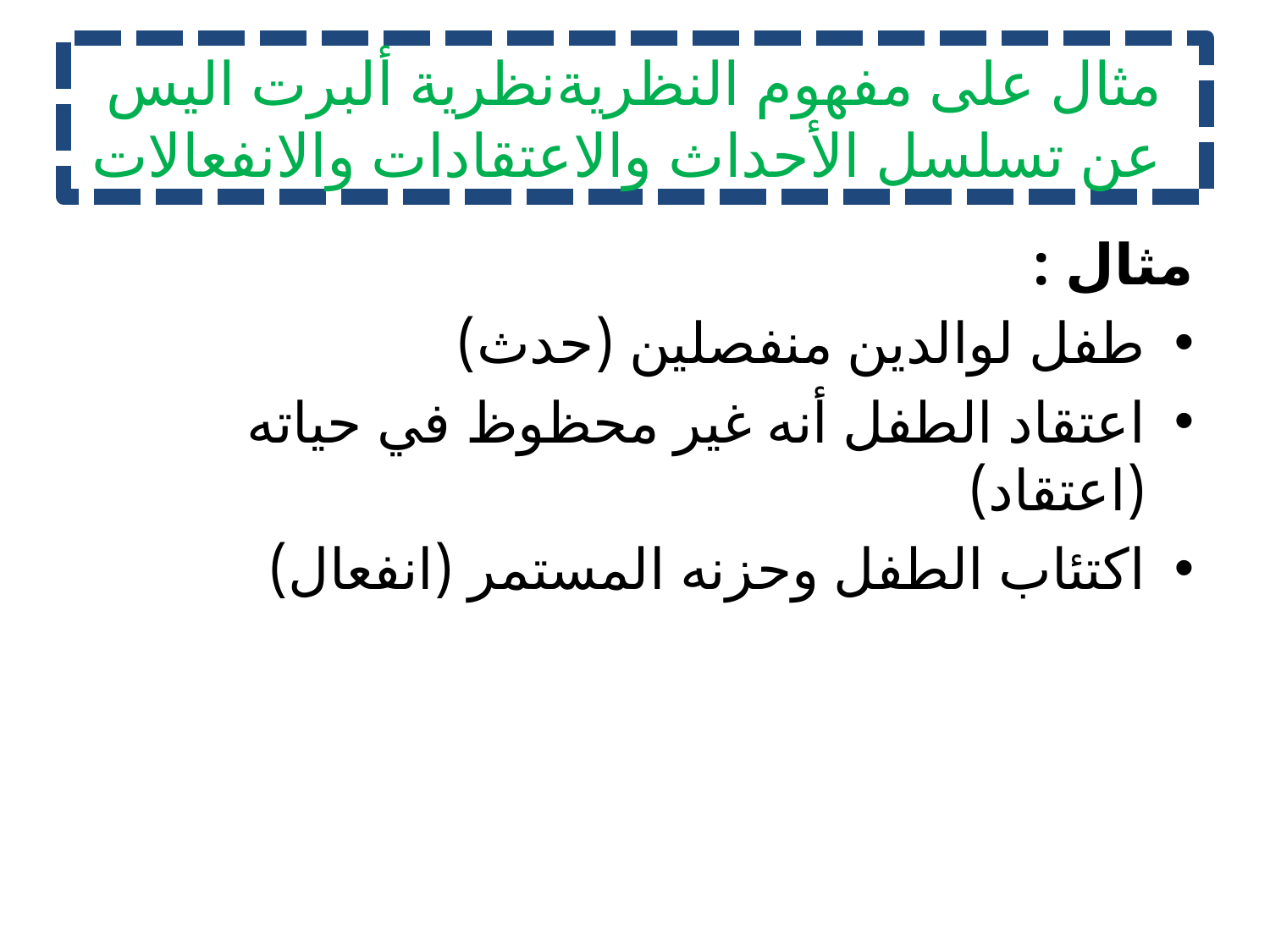

# مثال على مفهوم النظريةنظرية ألبرت اليس عن تسلسل الأحداث والاعتقادات والانفعالات
مثال :
طفل لوالدين منفصلين 	(حدث)
اعتقاد الطفل أنه غير محظوظ في حياته 	(اعتقاد)
اكتئاب الطفل وحزنه المستمر 	(انفعال)